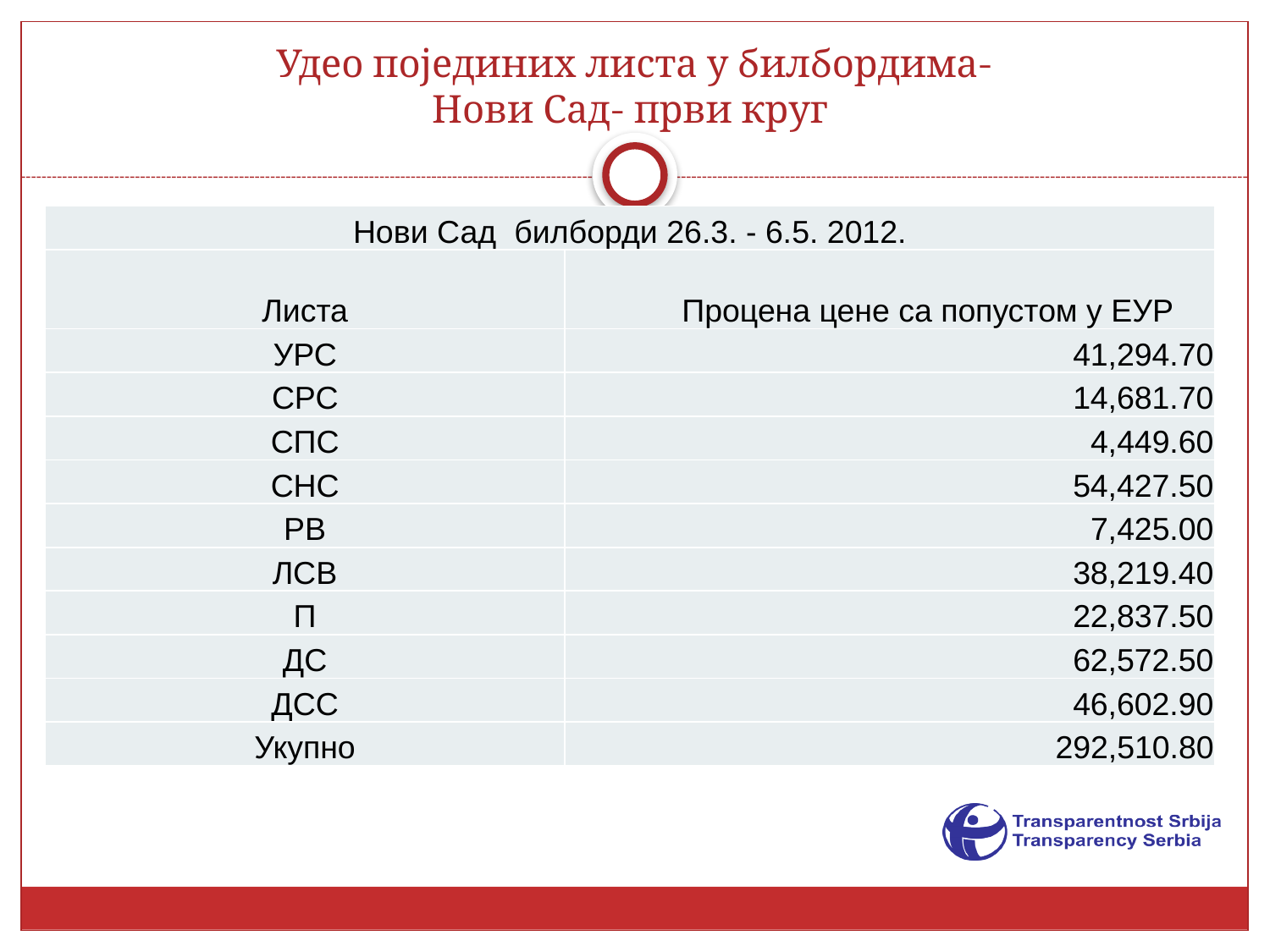

# Удео појединих листа у билбордима- Нови Сад- први круг
| Нoви Сад билборди 26.3. - 6.5. 2012. |  |
| --- | --- |
| Листа | Процена цене са попустом у ЕУР |
| УРС | 41,294.70 |
| СРС | 14,681.70 |
| СПС | 4,449.60 |
| СНС | 54,427.50 |
| РВ | 7,425.00 |
| ЛСВ | 38,219.40 |
| П | 22,837.50 |
| ДС | 62,572.50 |
| ДСС | 46,602.90 |
| Укупно | 292,510.80 |